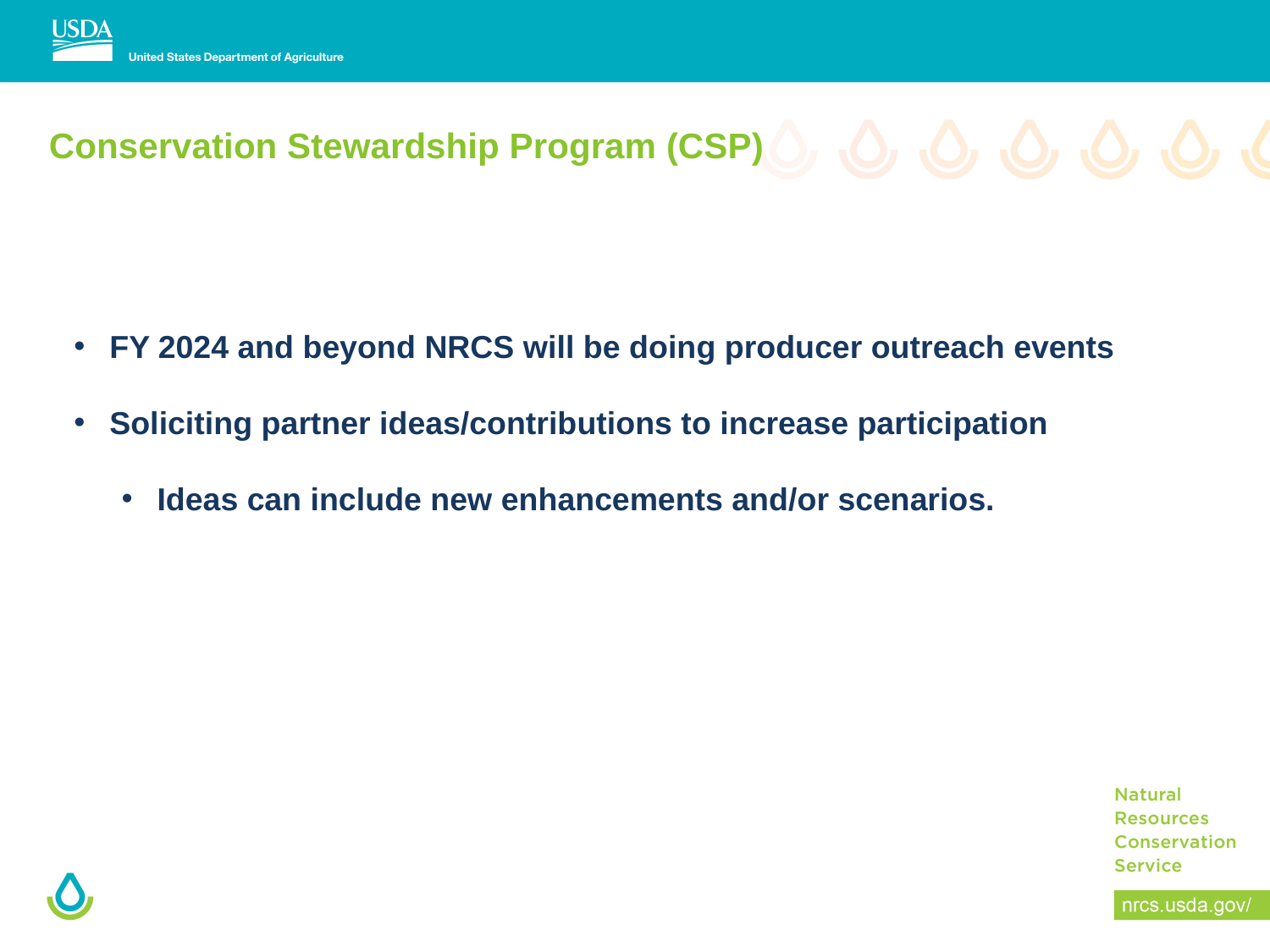

# Conservation Stewardship Program (CSP)
FY 2024 and beyond NRCS will be doing producer outreach events

Soliciting partner ideas/contributions to increase participation

Ideas can include new enhancements and/or scenarios.